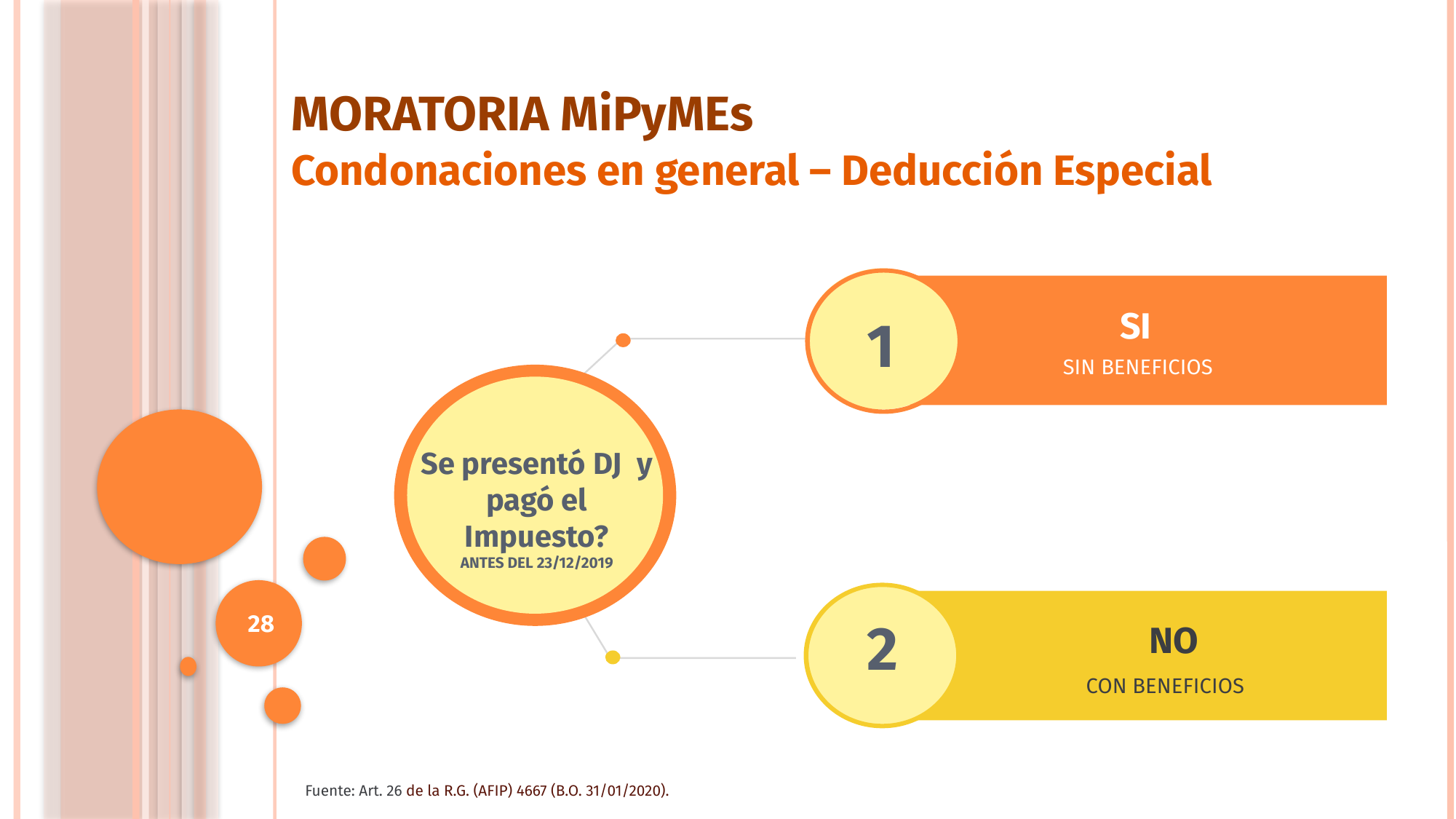

MORATORIA MiPyMEs
Condonaciones en general – Deducción Especial

SI
1

SIN BENEFICIOS

Se presentó DJ  y pagó el Impuesto?
ANTES DEL 23/12/2019

28
2
NO

CON BENEFICIOS
Fuente: Art. 26 de la R.G. (AFIP) 4667 (B.O. 31/01/2020).